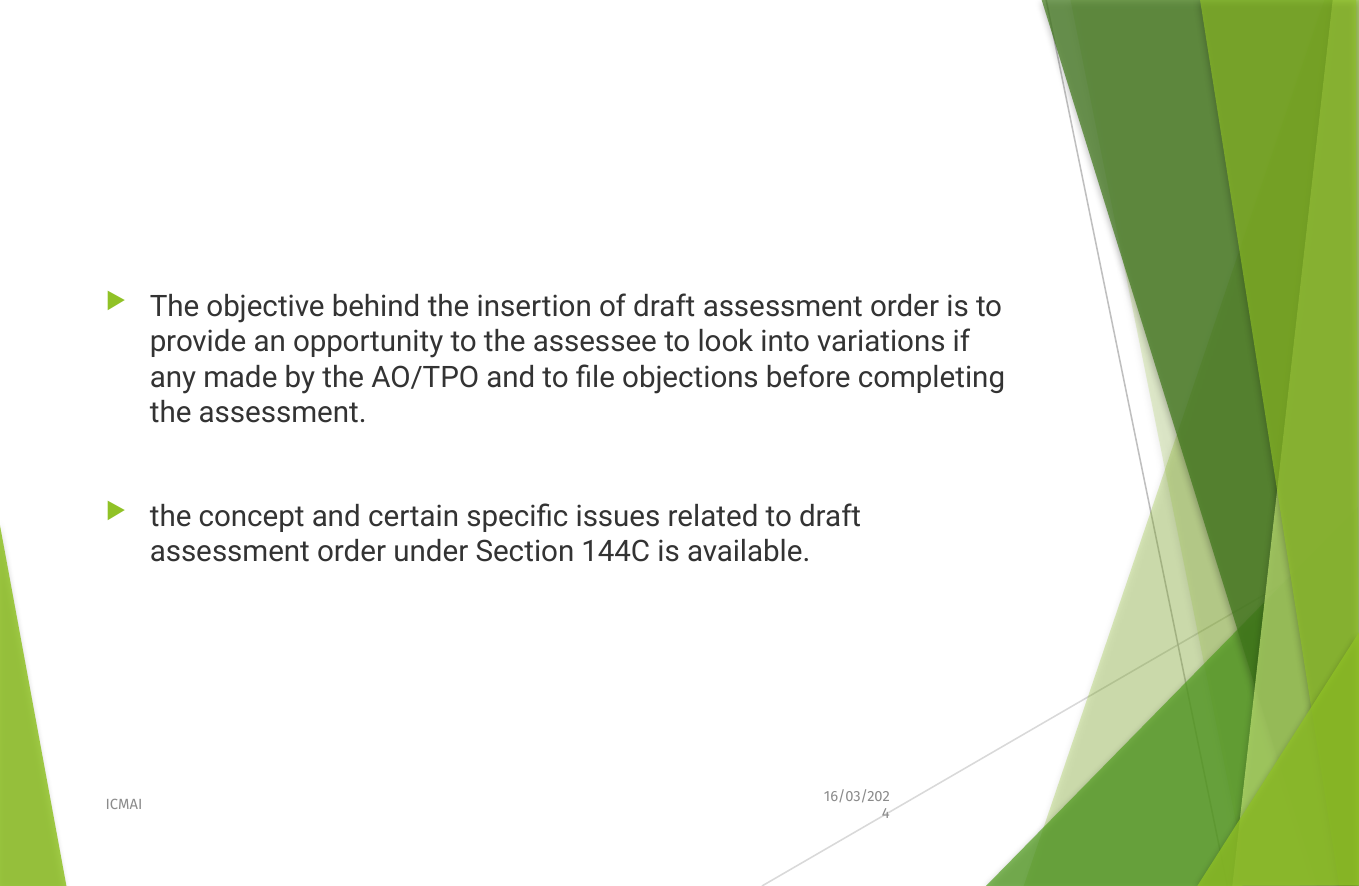

#
The objective behind the insertion of draft assessment order is to provide an opportunity to the assessee to look into variations if any made by the AO/TPO and to file objections before completing the assessment.

the concept and certain specific issues related to draft assessment order under Section 144C is available.
ICMAI
16/03/2024